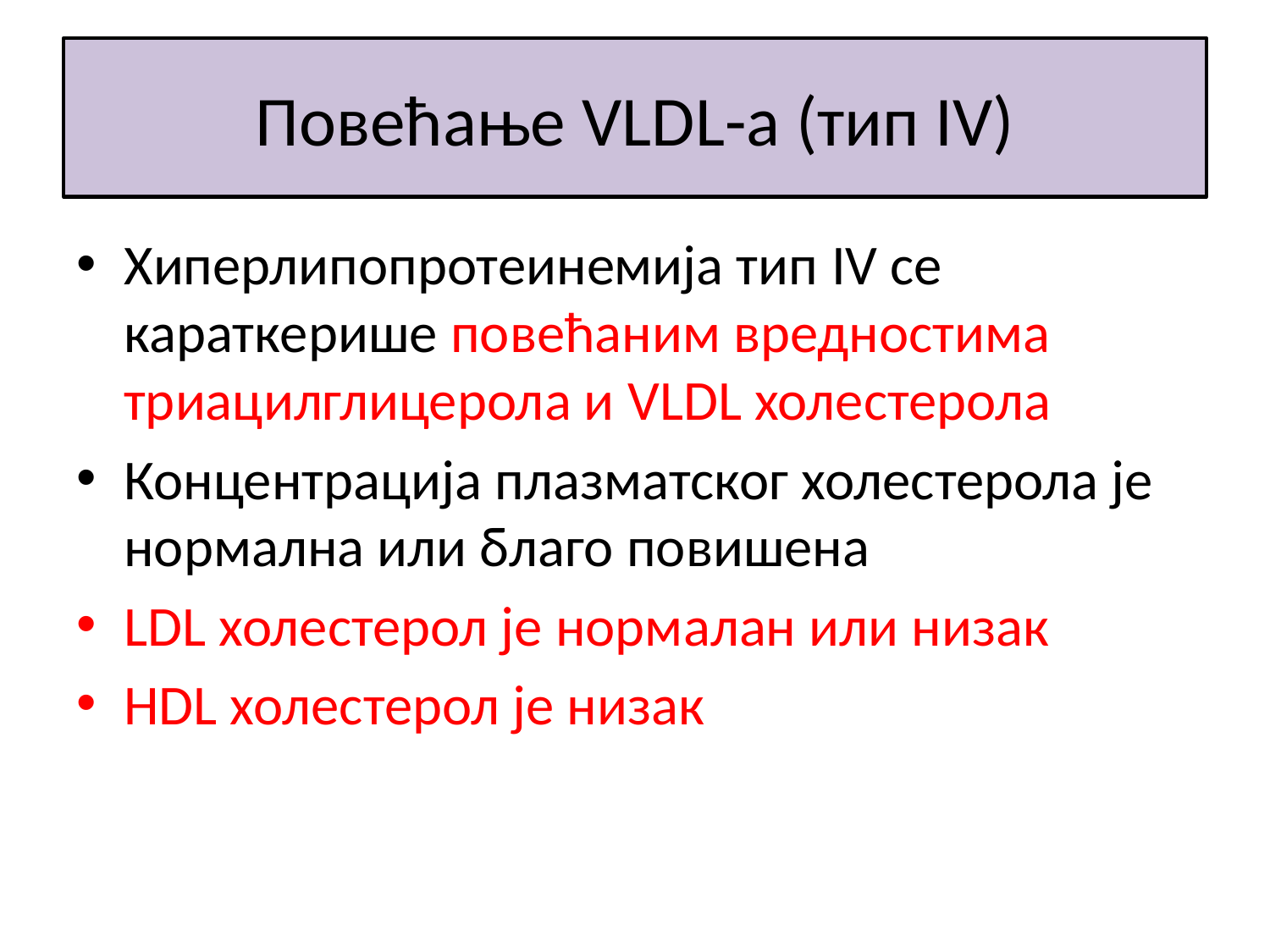

# Повећање VLDL-a (тип IV)
Хиперлипопротеинемија тип IV се караткерише повећаним вредностима триацилглицерола и VLDL холестерола
Концентрација плазматског холестерола је нормална или благо повишена
LDL холестерол је нормалан или низак
HDL холестерол је низак